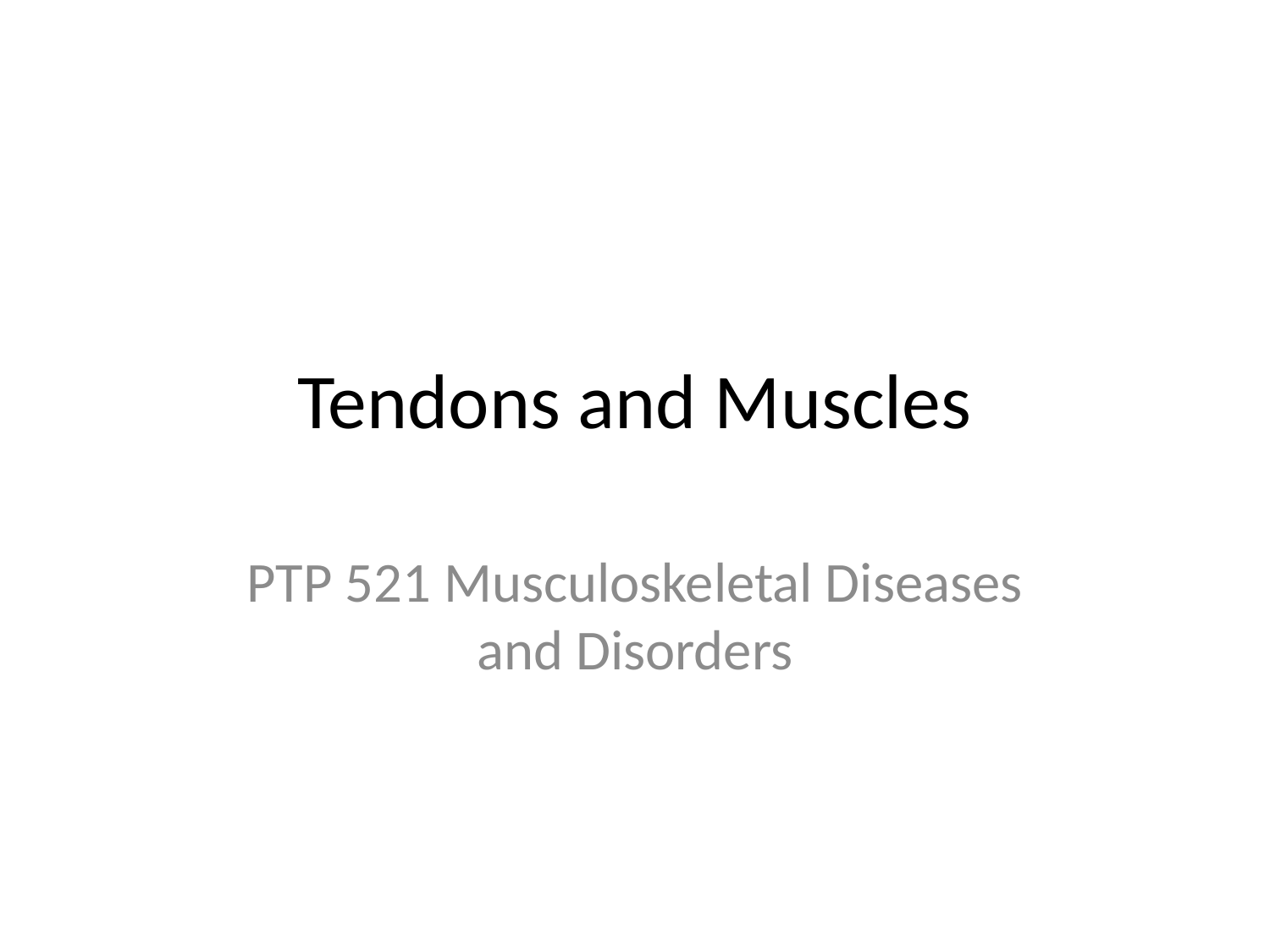

# Tendons and Muscles
PTP 521 Musculoskeletal Diseases and Disorders